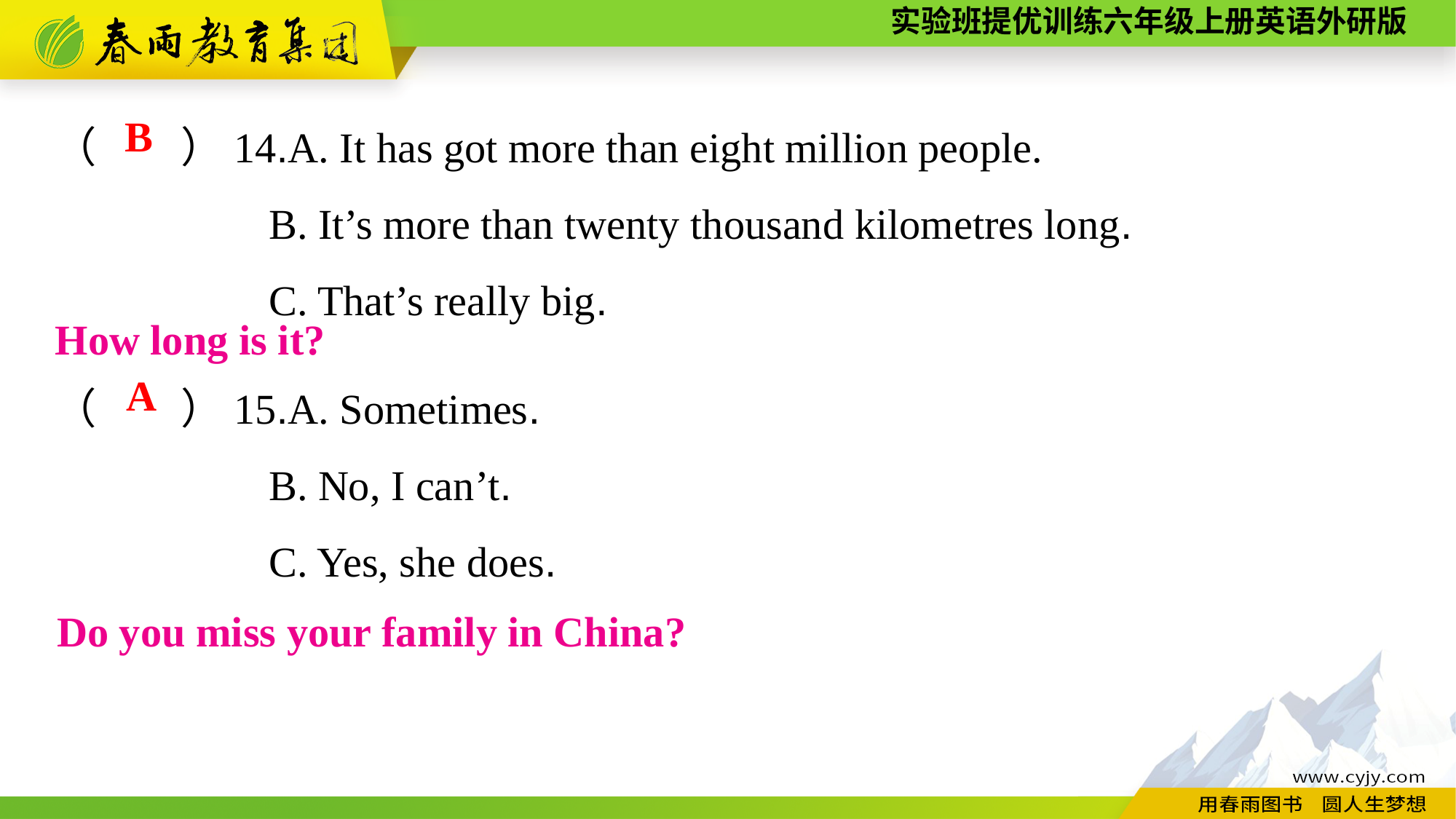

（　　）14.A. It has got more than eight million people.
B. It’s more than twenty thousand kilometres long.
C. That’s really big.

（　　）15.A. Sometimes.
B. No, I can’t.
C. Yes, she does.
B
How long is it?
A
Do you miss your family in China?